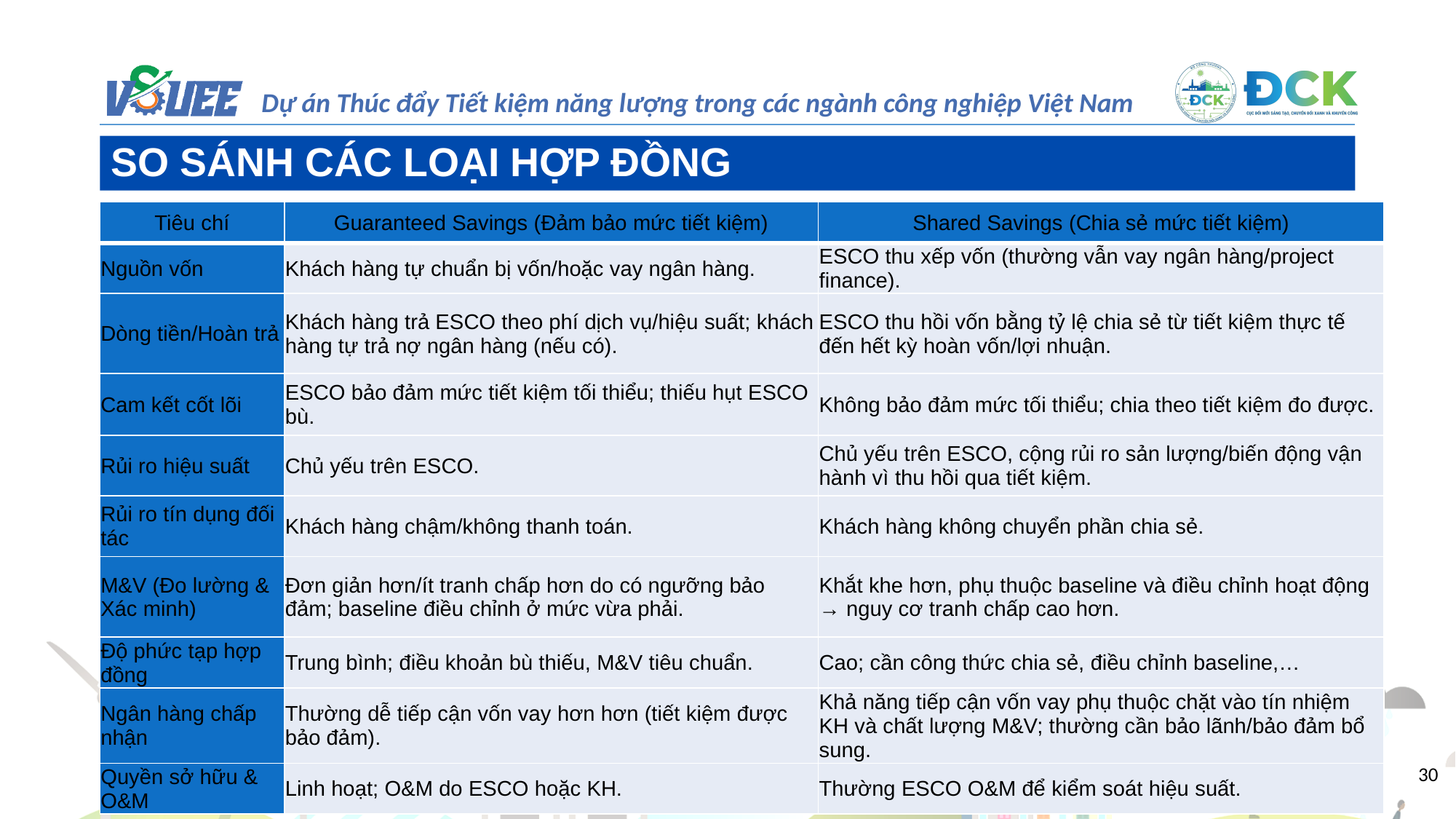

SO SÁNH CÁC LOẠI HỢP ĐỒNG
| Tiêu chí | Guaranteed Savings (Đảm bảo mức tiết kiệm) | Shared Savings (Chia sẻ mức tiết kiệm) |
| --- | --- | --- |
| Nguồn vốn | Khách hàng tự chuẩn bị vốn/hoặc vay ngân hàng. | ESCO thu xếp vốn (thường vẫn vay ngân hàng/project finance). |
| Dòng tiền/Hoàn trả | Khách hàng trả ESCO theo phí dịch vụ/hiệu suất; khách hàng tự trả nợ ngân hàng (nếu có). | ESCO thu hồi vốn bằng tỷ lệ chia sẻ từ tiết kiệm thực tế đến hết kỳ hoàn vốn/lợi nhuận. |
| Cam kết cốt lõi | ESCO bảo đảm mức tiết kiệm tối thiểu; thiếu hụt ESCO bù. | Không bảo đảm mức tối thiểu; chia theo tiết kiệm đo được. |
| Rủi ro hiệu suất | Chủ yếu trên ESCO. | Chủ yếu trên ESCO, cộng rủi ro sản lượng/biến động vận hành vì thu hồi qua tiết kiệm. |
| Rủi ro tín dụng đối tác | Khách hàng chậm/không thanh toán. | Khách hàng không chuyển phần chia sẻ. |
| M&V (Đo lường & Xác minh) | Đơn giản hơn/ít tranh chấp hơn do có ngưỡng bảo đảm; baseline điều chỉnh ở mức vừa phải. | Khắt khe hơn, phụ thuộc baseline và điều chỉnh hoạt động → nguy cơ tranh chấp cao hơn. |
| Độ phức tạp hợp đồng | Trung bình; điều khoản bù thiếu, M&V tiêu chuẩn. | Cao; cần công thức chia sẻ, điều chỉnh baseline,… |
| Ngân hàng chấp nhận | Thường dễ tiếp cận vốn vay hơn hơn (tiết kiệm được bảo đảm). | Khả năng tiếp cận vốn vay phụ thuộc chặt vào tín nhiệm KH và chất lượng M&V; thường cần bảo lãnh/bảo đảm bổ sung. |
| Quyền sở hữu & O&M | Linh hoạt; O&M do ESCO hoặc KH. | Thường ESCO O&M để kiểm soát hiệu suất. |
30